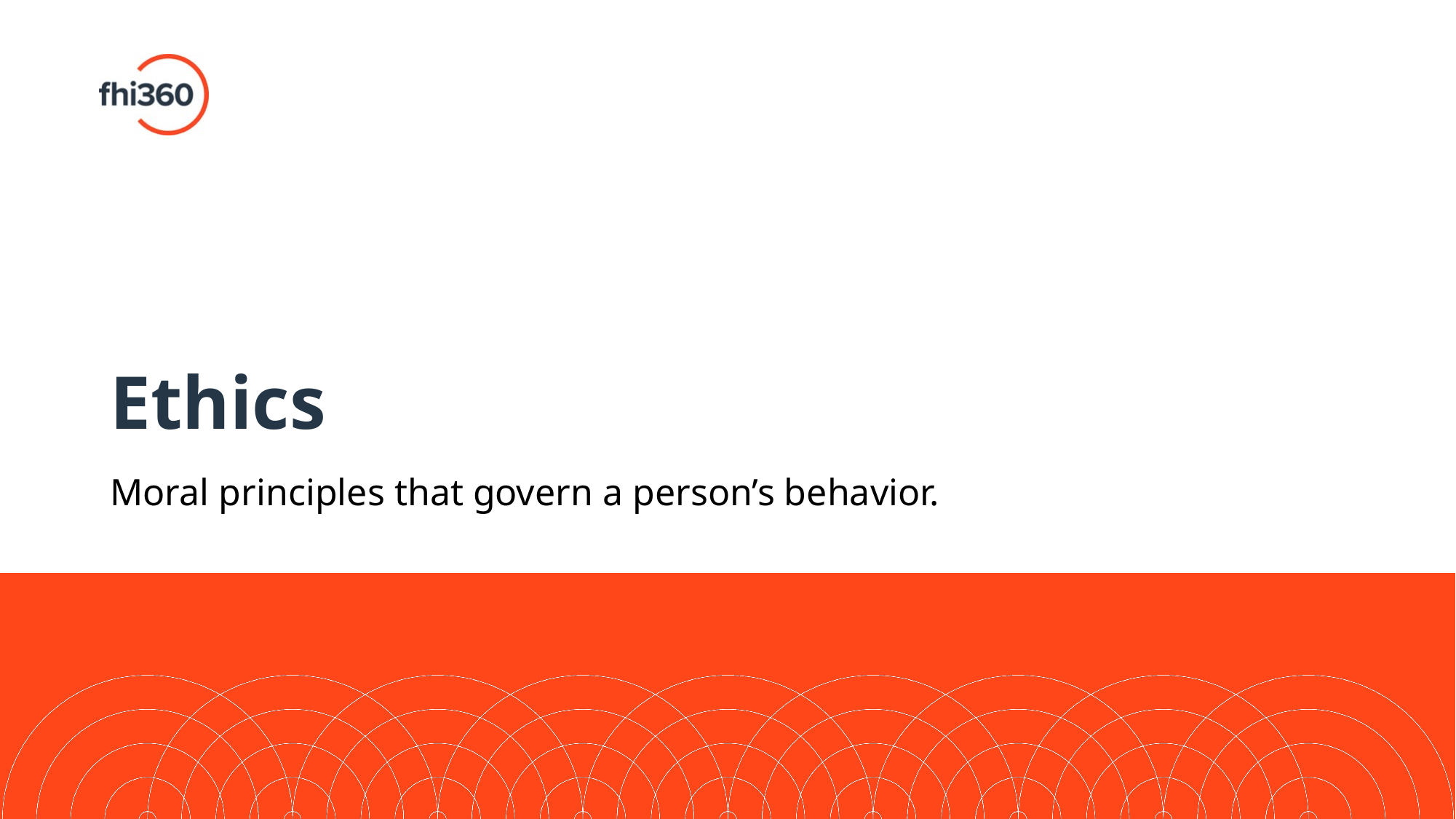

# Ethics
Moral principles that govern a person’s behavior.